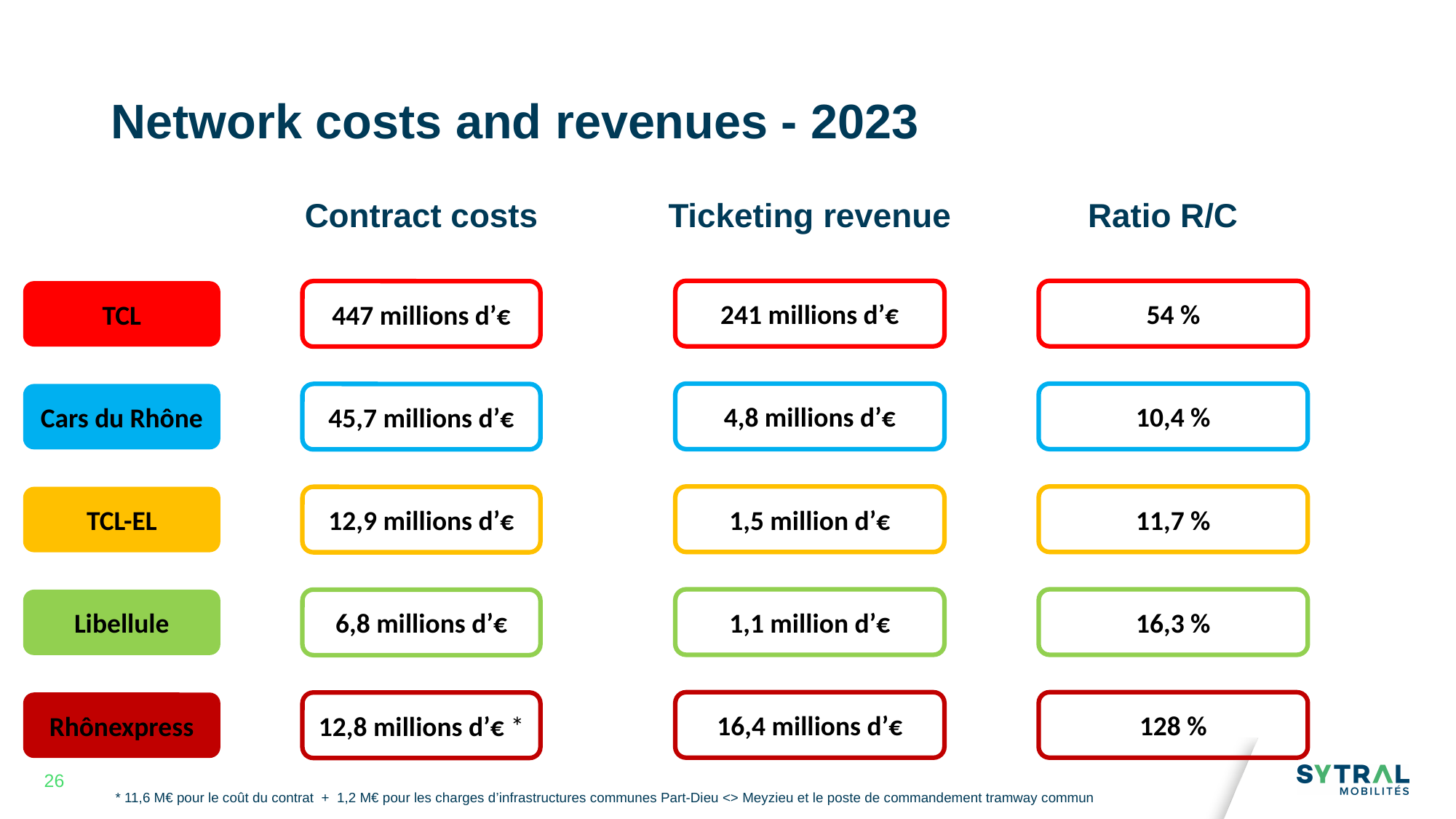

Network costs and revenues - 2023
Contract costs
Ticketing revenue
Ratio R/C

241 millions d’€
54 %
TCL
447 millions d’€
4,8 millions d’€
10,4 %
Cars du Rhône
45,7 millions d’€
1,5 million d’€
11,7 %
TCL-EL
12,9 millions d’€
1,1 million d’€
16,3 %
Libellule
6,8 millions d’€
16,4 millions d’€
128 %
Rhônexpress
12,8 millions d’€ *
26

* 11,6 M€ pour le coût du contrat  +  1,2 M€ pour les charges d’infrastructures communes Part-Dieu <> Meyzieu et le poste de commandement tramway commun